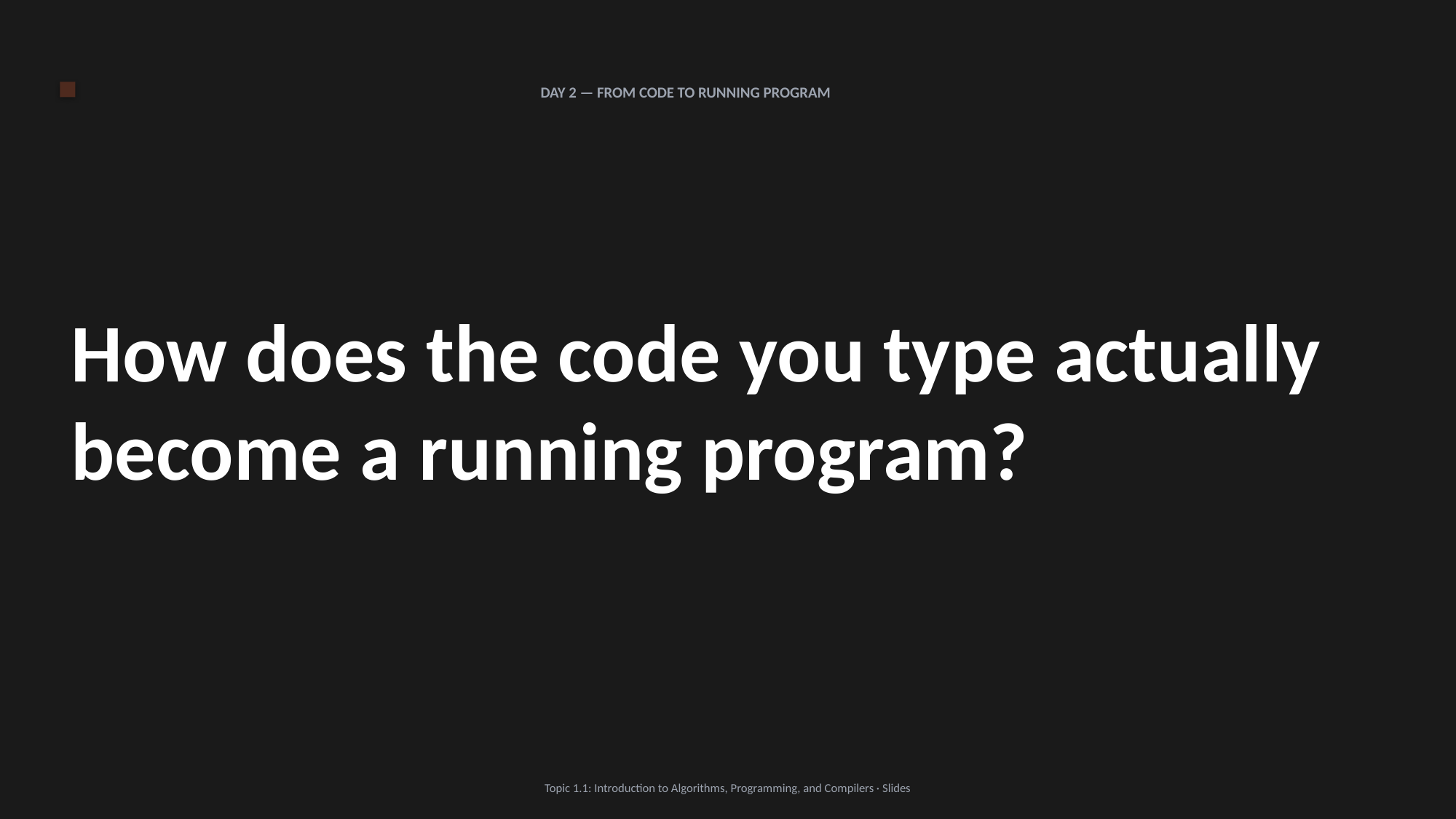

DAY 2 — FROM CODE TO RUNNING PROGRAM

How does the code you type actually become a running program?
Topic 1.1: Introduction to Algorithms, Programming, and Compilers · Slides